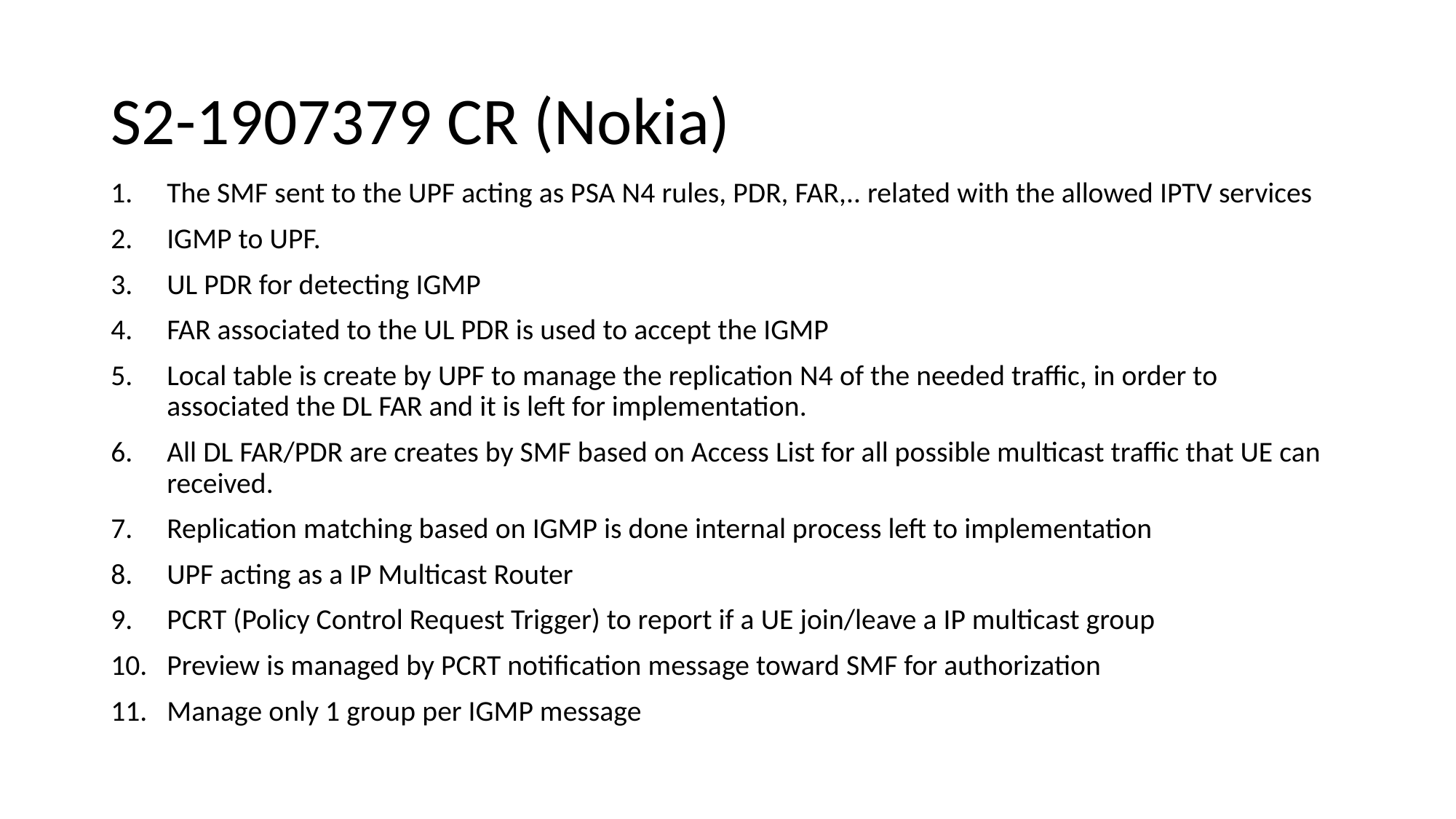

# S2-1907379 CR (Nokia)
The SMF sent to the UPF acting as PSA N4 rules, PDR, FAR,.. related with the allowed IPTV services
IGMP to UPF.
UL PDR for detecting IGMP
FAR associated to the UL PDR is used to accept the IGMP
Local table is create by UPF to manage the replication N4 of the needed traffic, in order to associated the DL FAR and it is left for implementation.
All DL FAR/PDR are creates by SMF based on Access List for all possible multicast traffic that UE can received.
Replication matching based on IGMP is done internal process left to implementation
UPF acting as a IP Multicast Router
PCRT (Policy Control Request Trigger) to report if a UE join/leave a IP multicast group
Preview is managed by PCRT notification message toward SMF for authorization
Manage only 1 group per IGMP message